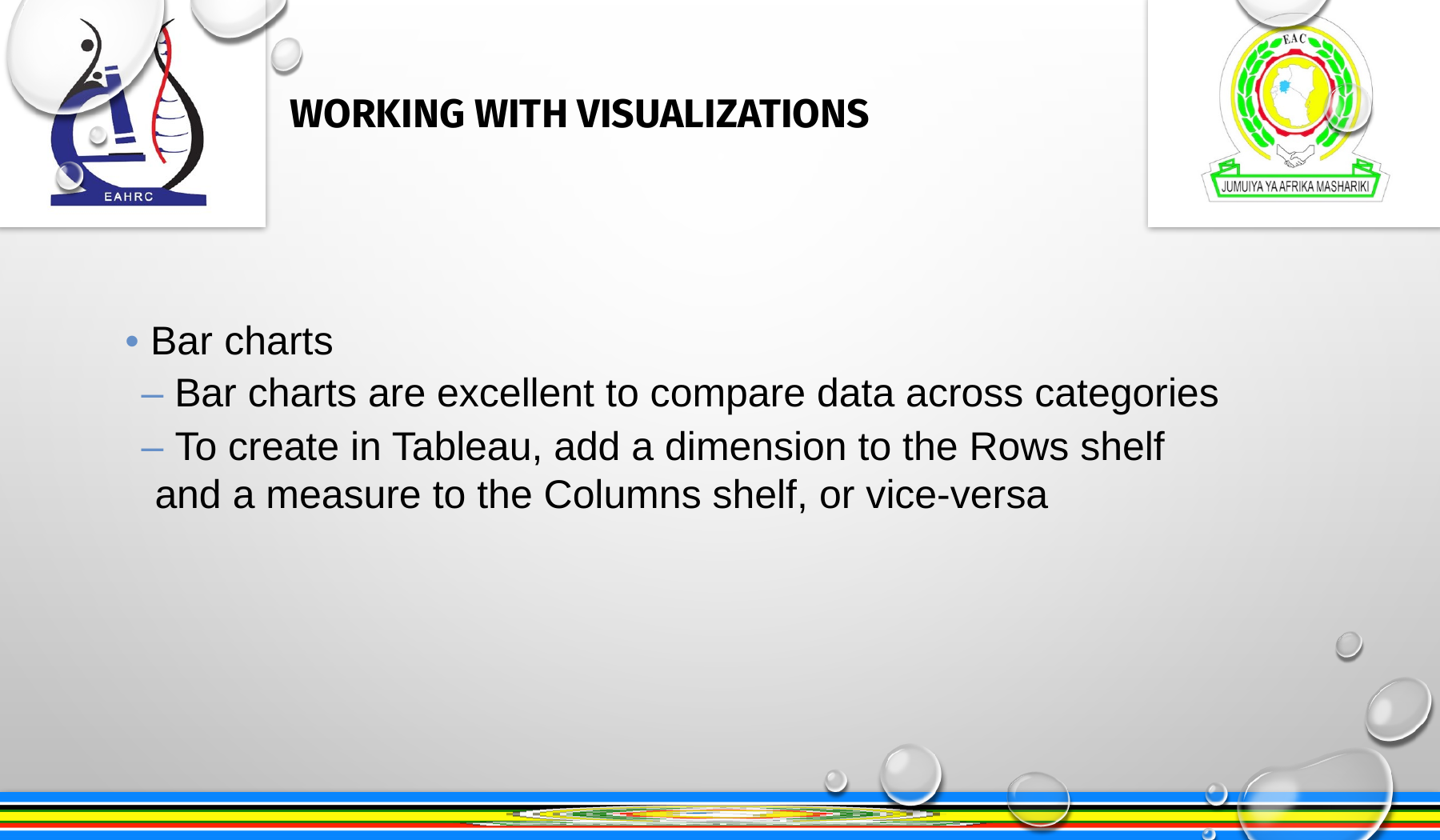

WORKING WITH VISUALIZATIONS

• Bar charts
– Bar charts are excellent to compare data across categories
– To create in Tableau, add a dimension to the Rows shelf and a measure to the Columns shelf, or vice-versa